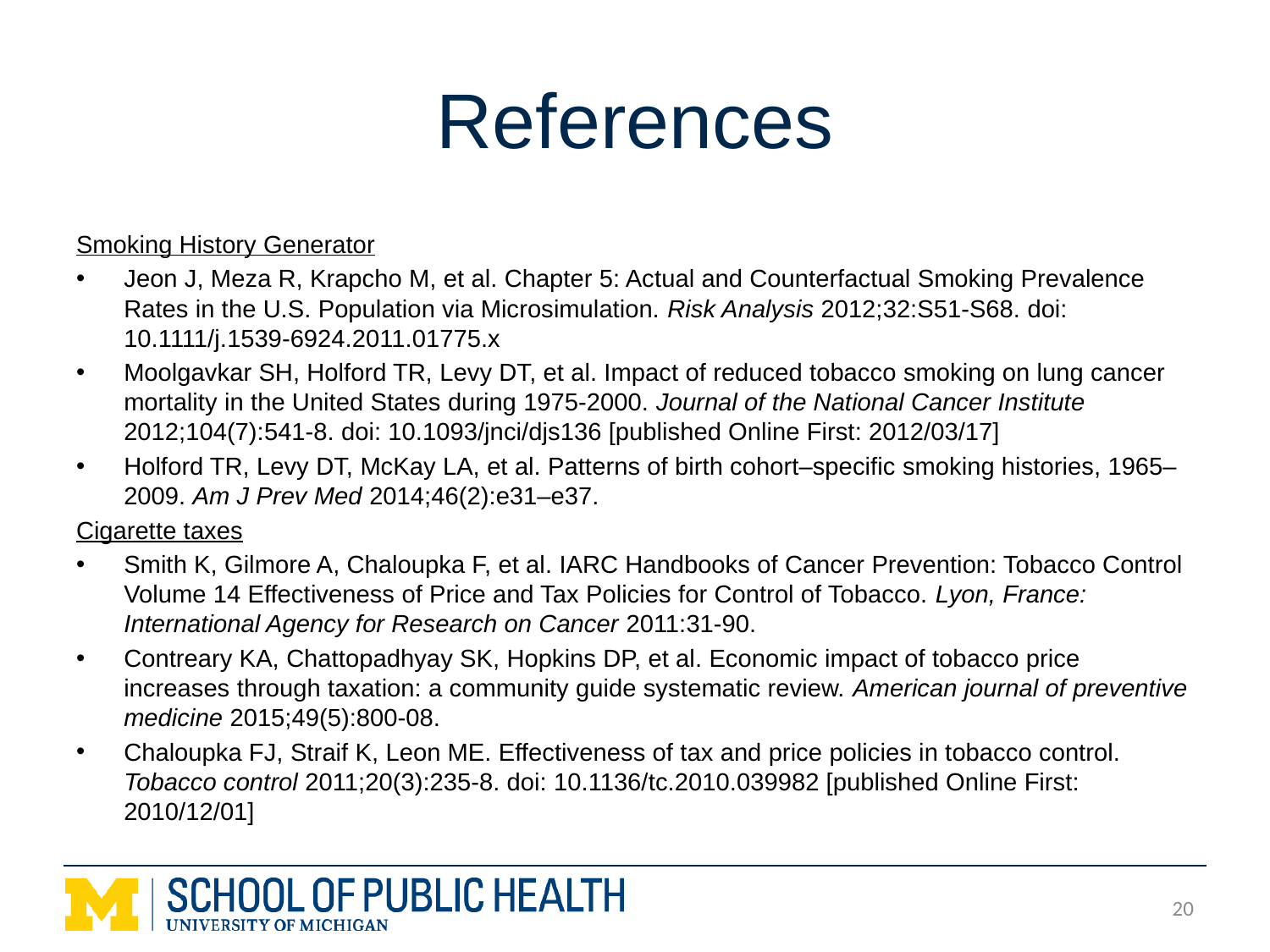

# References
Smoking History Generator
Jeon J, Meza R, Krapcho M, et al. Chapter 5: Actual and Counterfactual Smoking Prevalence Rates in the U.S. Population via Microsimulation. Risk Analysis 2012;32:S51-S68. doi: 10.1111/j.1539-6924.2011.01775.x
Moolgavkar SH, Holford TR, Levy DT, et al. Impact of reduced tobacco smoking on lung cancer mortality in the United States during 1975-2000. Journal of the National Cancer Institute 2012;104(7):541-8. doi: 10.1093/jnci/djs136 [published Online First: 2012/03/17]
Holford TR, Levy DT, McKay LA, et al. Patterns of birth cohort–specific smoking histories, 1965–2009. Am J Prev Med 2014;46(2):e31–e37.
Cigarette taxes
Smith K, Gilmore A, Chaloupka F, et al. IARC Handbooks of Cancer Prevention: Tobacco Control Volume 14 Effectiveness of Price and Tax Policies for Control of Tobacco. Lyon, France: International Agency for Research on Cancer 2011:31-90.
Contreary KA, Chattopadhyay SK, Hopkins DP, et al. Economic impact of tobacco price increases through taxation: a community guide systematic review. American journal of preventive medicine 2015;49(5):800-08.
Chaloupka FJ, Straif K, Leon ME. Effectiveness of tax and price policies in tobacco control. Tobacco control 2011;20(3):235-8. doi: 10.1136/tc.2010.039982 [published Online First: 2010/12/01]
20